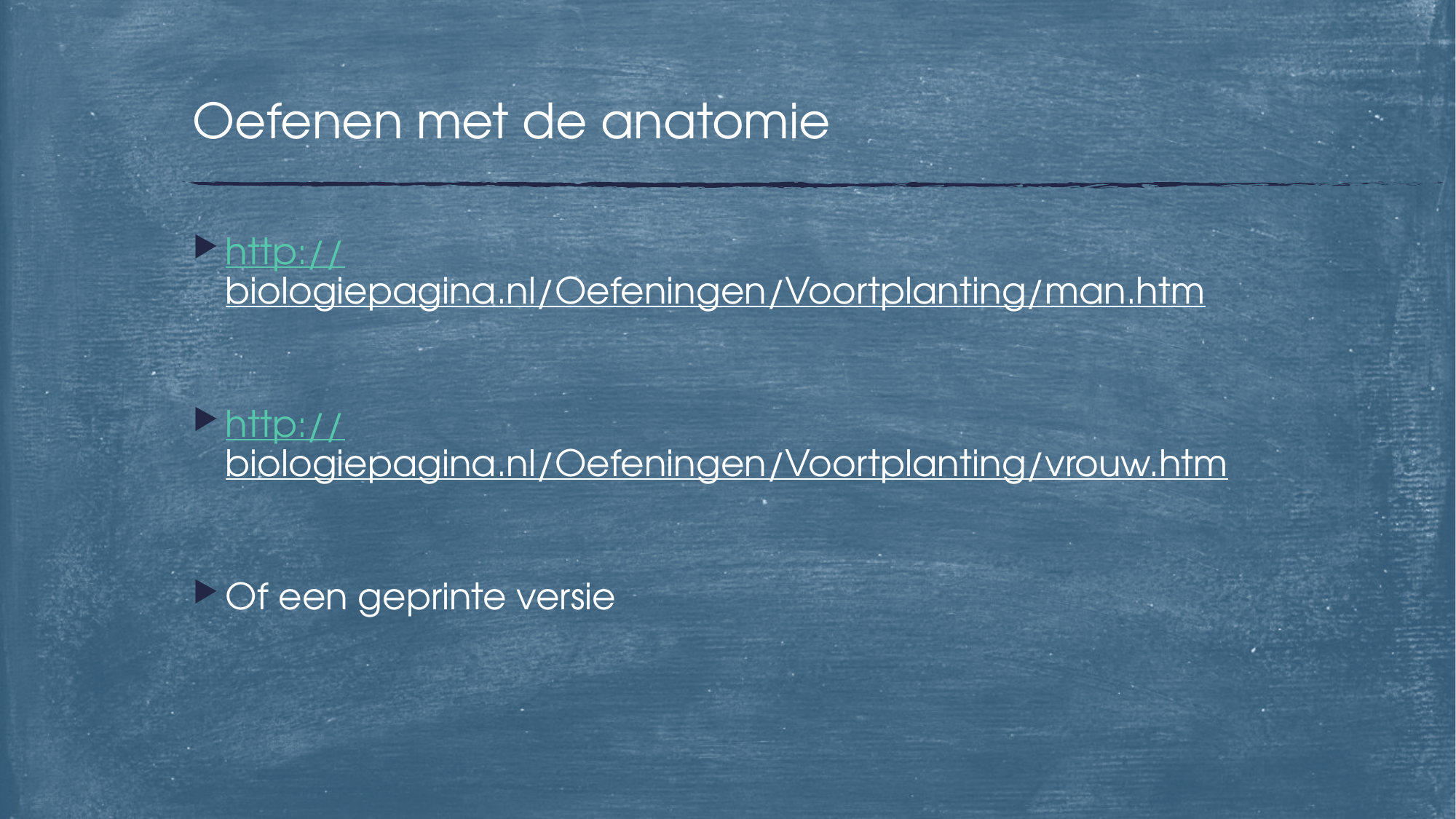

# Oefenen met de anatomie
http://biologiepagina.nl/Oefeningen/Voortplanting/man.htm

http://biologiepagina.nl/Oefeningen/Voortplanting/vrouw.htm

Of een geprinte versie